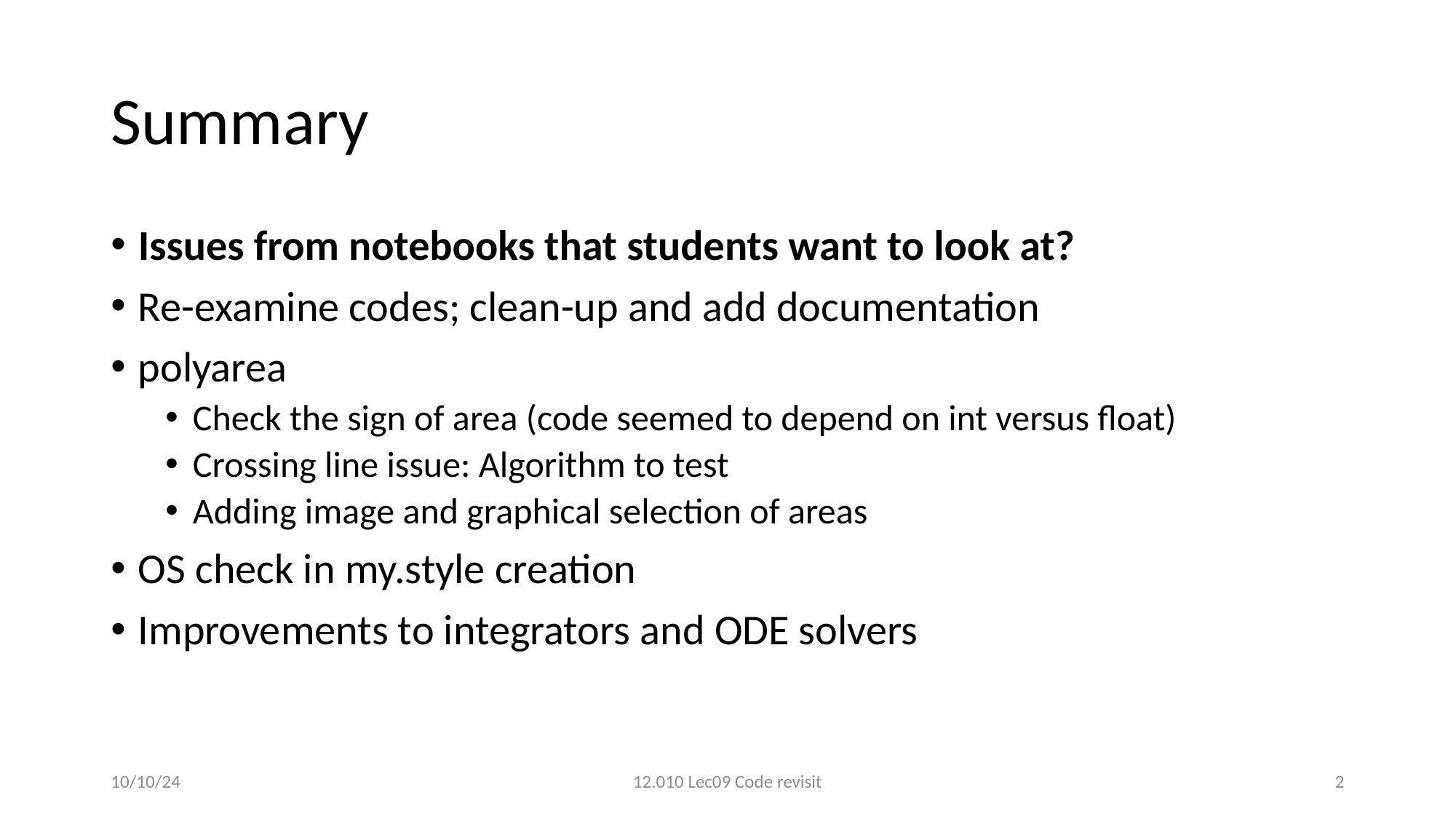

# Summary
Issues from notebooks that students want to look at?
Re-examine codes; clean-up and add documentation
polyarea
Check the sign of area (code seemed to depend on int versus float)
Crossing line issue: Algorithm to test
Adding image and graphical selection of areas
OS check in my.style creation
Improvements to integrators and ODE solvers
10/10/24
12.010 Lec09 Code revisit
2